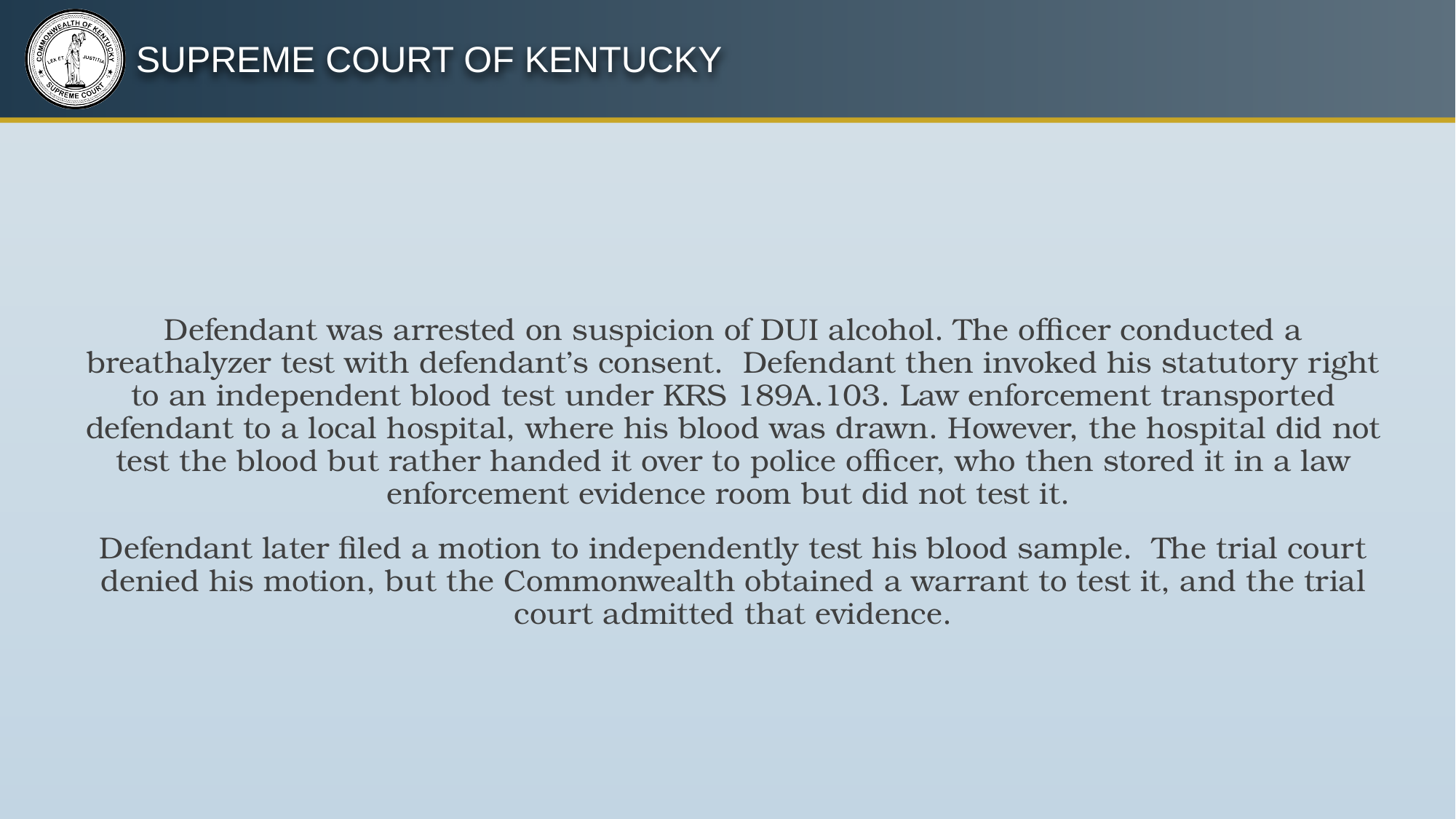

Defendant was arrested on suspicion of DUI alcohol. The officer conducted a breathalyzer test with defendant’s consent.  Defendant then invoked his statutory right to an independent blood test under KRS 189A.103. Law enforcement transported defendant to a local hospital, where his blood was drawn. However, the hospital did not test the blood but rather handed it over to police officer, who then stored it in a law enforcement evidence room but did not test it.
Defendant later filed a motion to independently test his blood sample.  The trial court denied his motion, but the Commonwealth obtained a warrant to test it, and the trial court admitted that evidence.